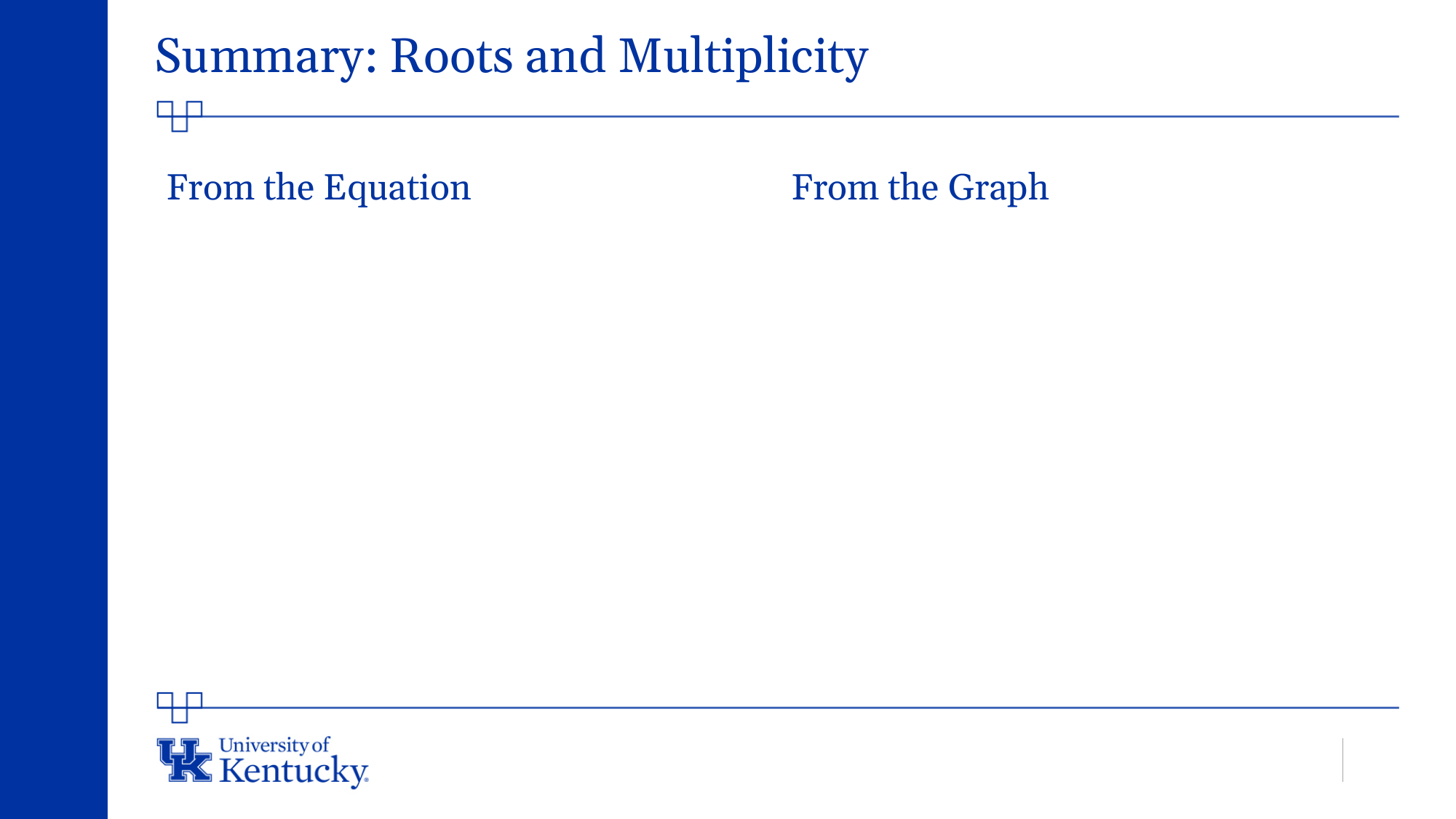

# Summary: Roots and Multiplicity
From the Graph
From the Equation